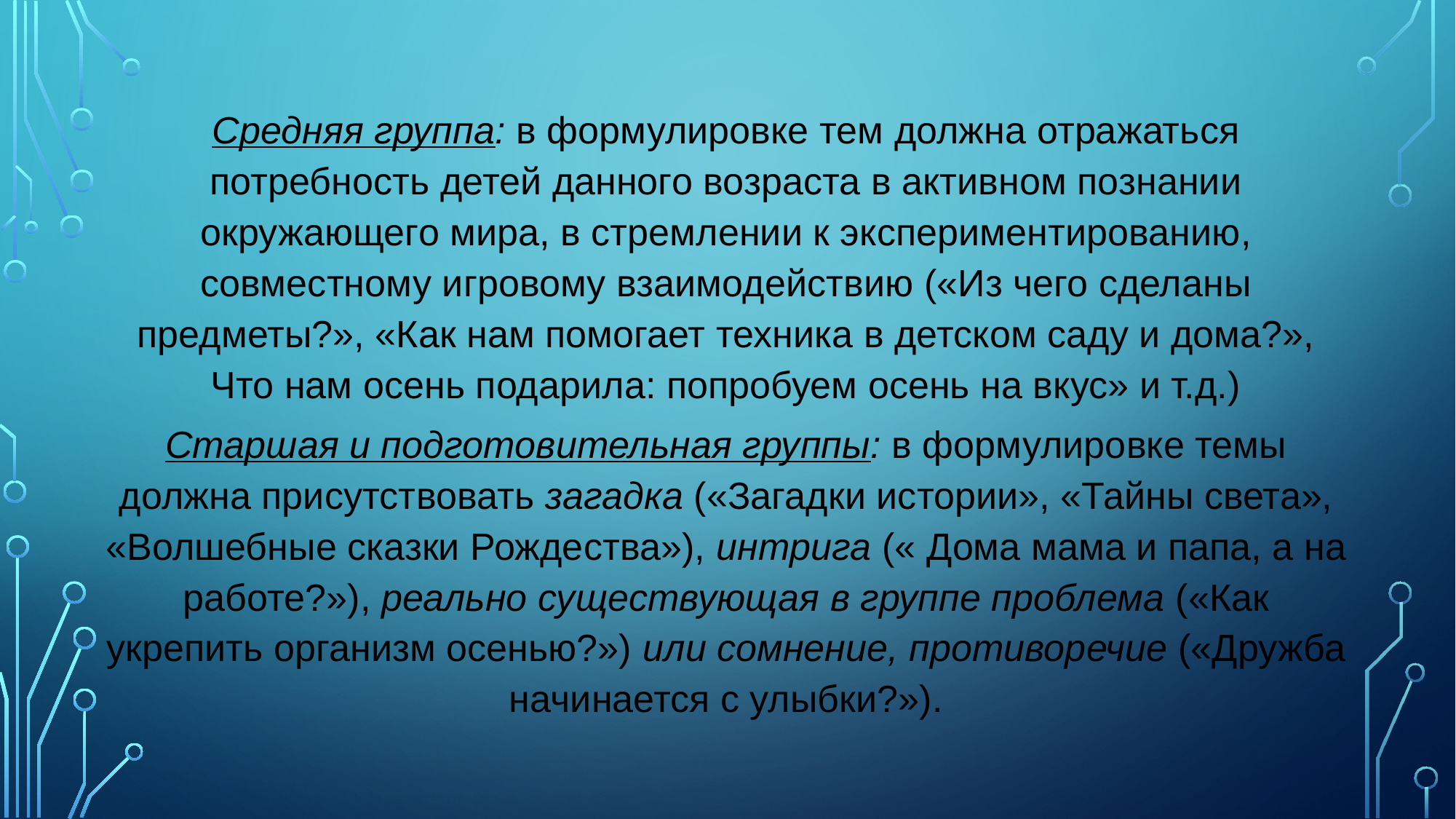

Средняя группа: в формулировке тем должна отражаться потребность детей данного возраста в активном познании окружающего мира, в стремлении к экспериментированию, совместному игровому взаимодействию («Из чего сделаны предметы?», «Как нам помогает техника в детском саду и дома?», Что нам осень подарила: попробуем осень на вкус» и т.д.)
Старшая и подготовительная группы: в формулировке темы должна присутствовать загадка («Загадки истории», «Тайны света», «Волшебные сказки Рождества»), интрига (« Дома мама и папа, а на работе?»), реально существующая в группе проблема («Как укрепить организм осенью?») или сомнение, противоречие («Дружба начинается с улыбки?»).